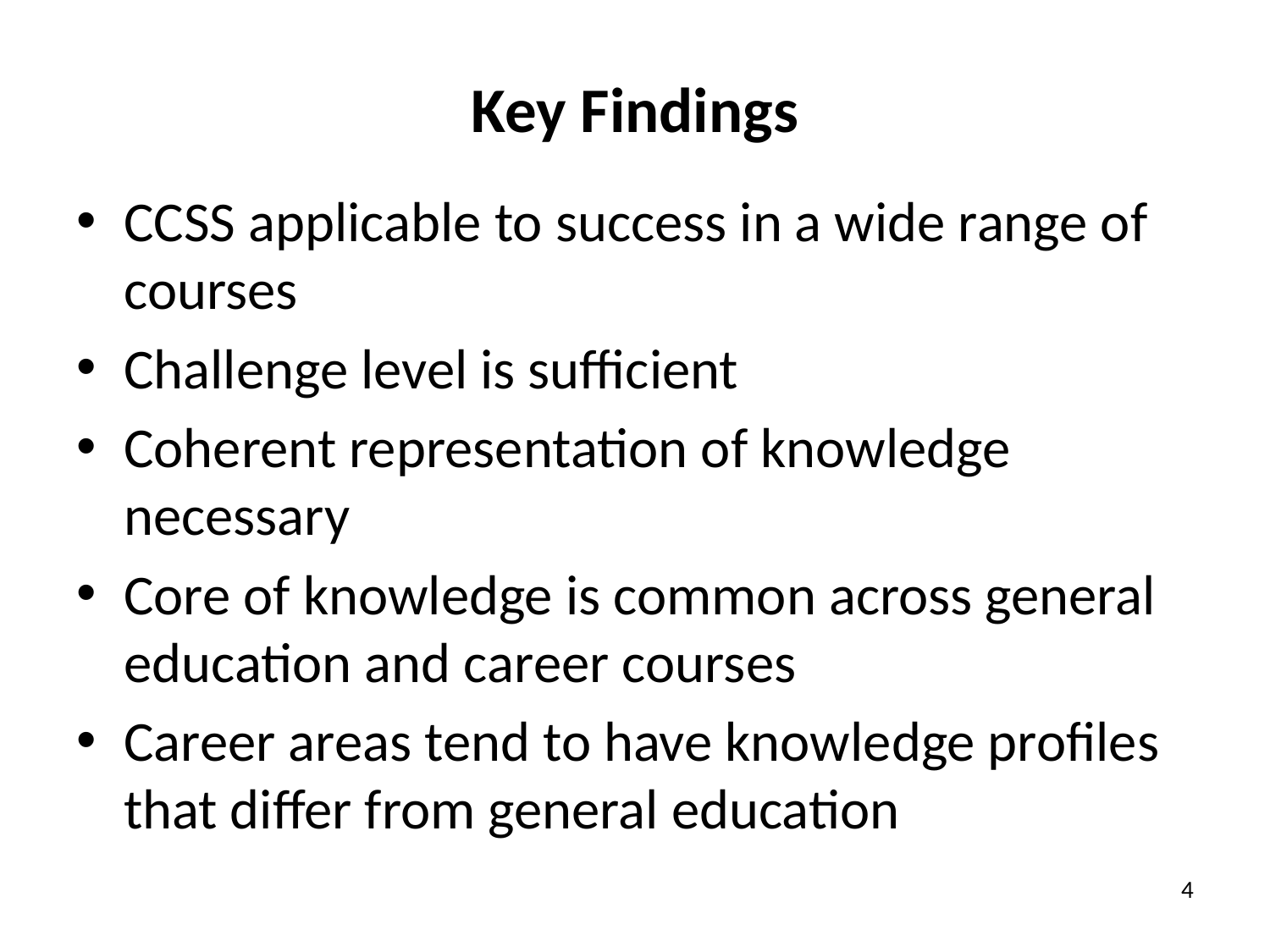

Key Findings
CCSS applicable to success in a wide range of courses
Challenge level is sufficient
Coherent representation of knowledge necessary
Core of knowledge is common across general education and career courses
Career areas tend to have knowledge profiles that differ from general education

4